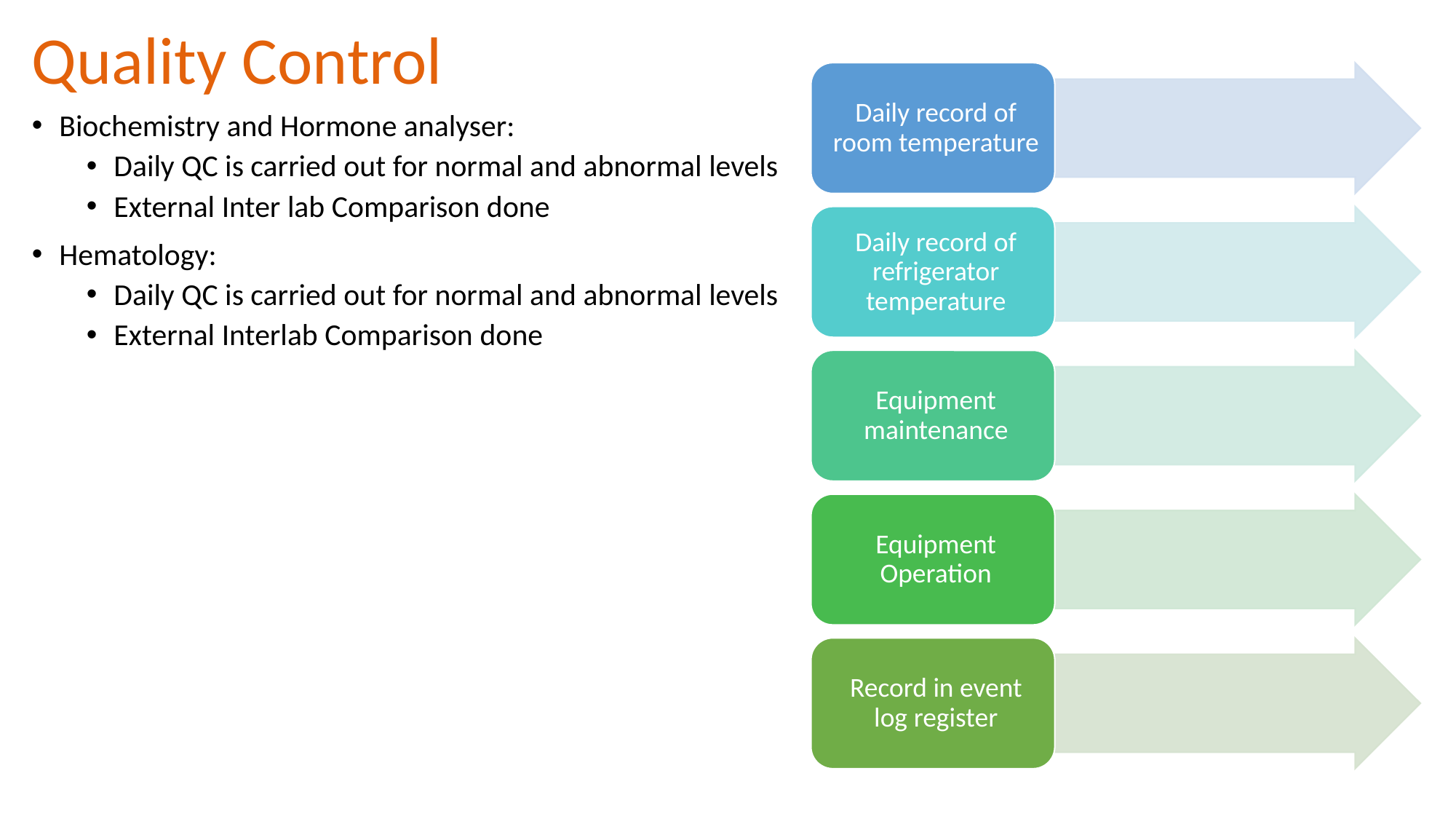

# Quality Control
Daily record of room temperature
Daily record of refrigerator temperature
Equipment maintenance
Equipment Operation
Record in event log register
Biochemistry and Hormone analyser:
Daily QC is carried out for normal and abnormal levels
External Inter lab Comparison done
Hematology:
Daily QC is carried out for normal and abnormal levels
External Interlab Comparison done